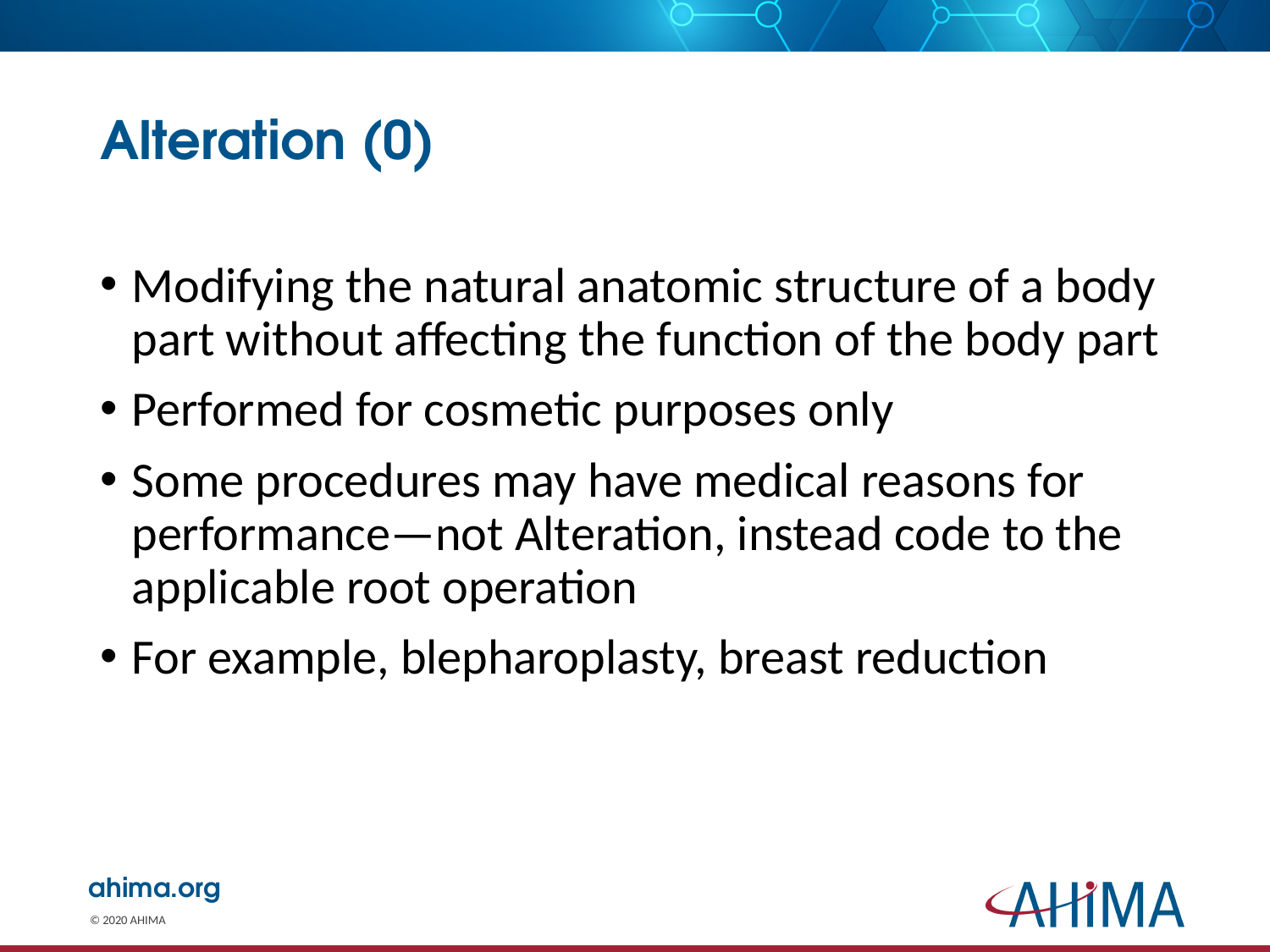

# Alteration (0)
Modifying the natural anatomic structure of a body part without affecting the function of the body part
Performed for cosmetic purposes only
Some procedures may have medical reasons for performance—not Alteration, instead code to the applicable root operation
For example, blepharoplasty, breast reduction